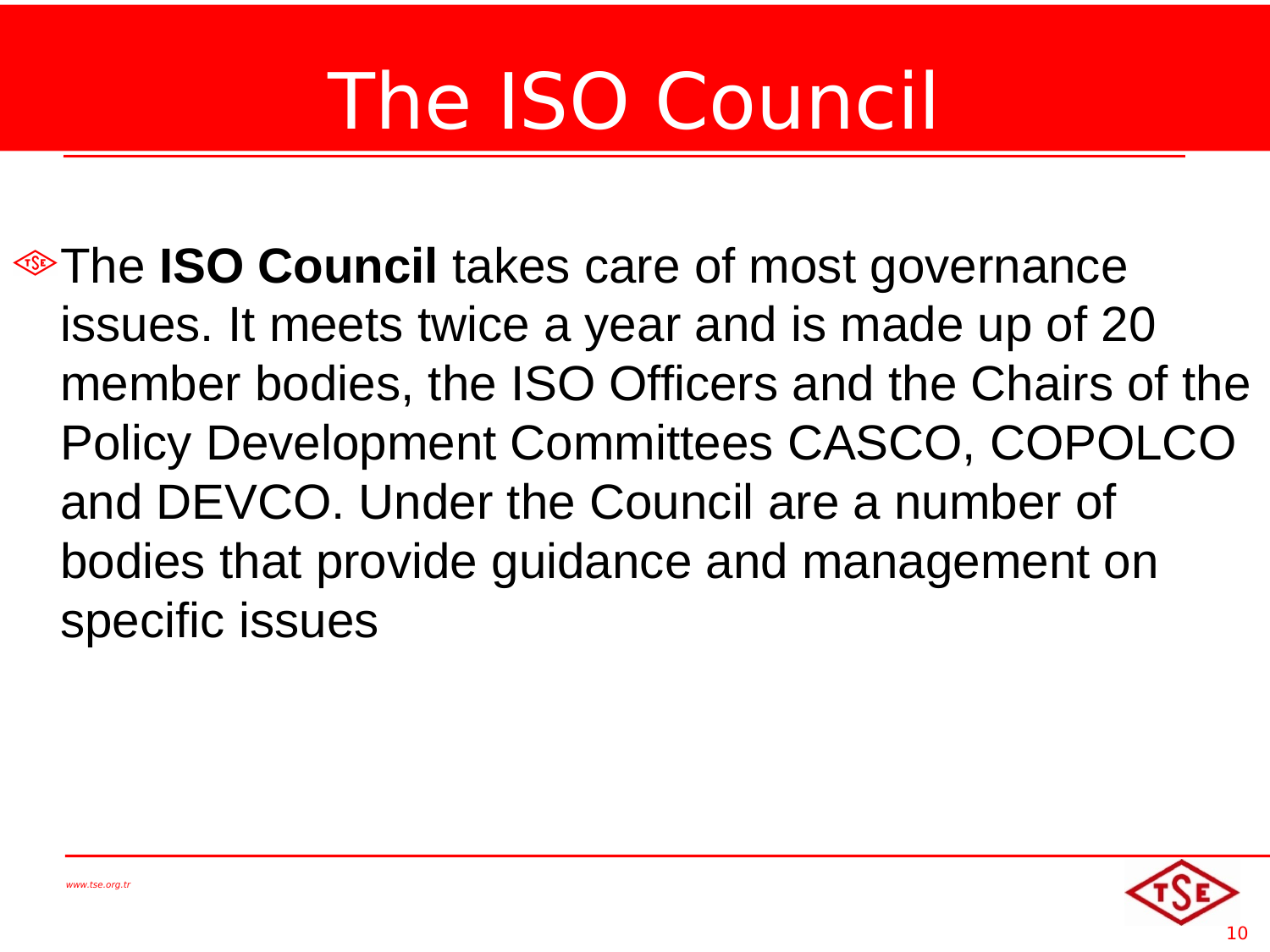

# The ISO Council
The ISO Council takes care of most governance issues. It meets twice a year and is made up of 20 member bodies, the ISO Officers and the Chairs of the Policy Development Committees CASCO, COPOLCO and DEVCO. Under the Council are a number of bodies that provide guidance and management on specific issues

www.tse.org.tr
10